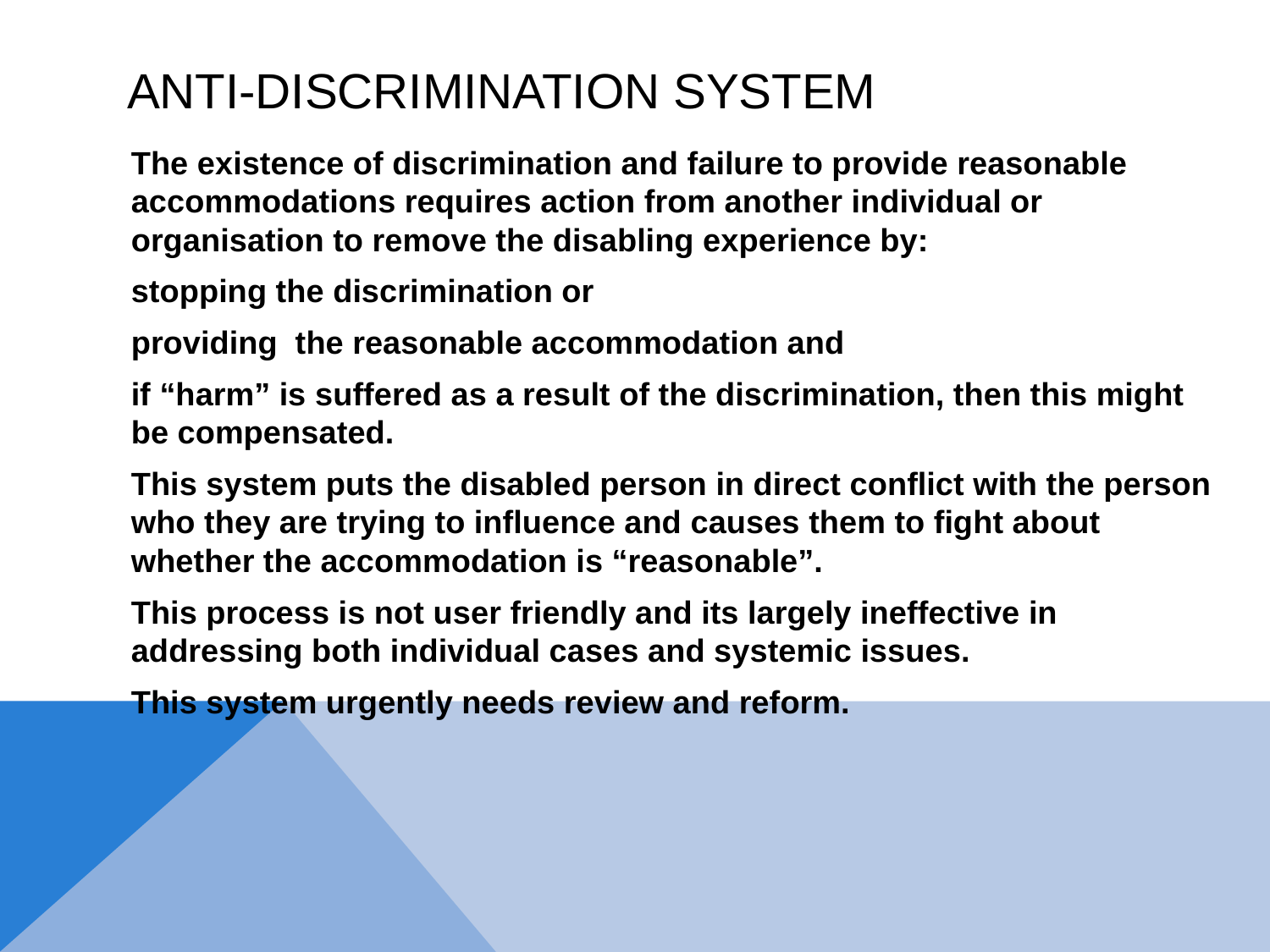

# ANTI-discrimination system

	The existence of discrimination and failure to provide reasonable accommodations requires action from another individual or organisation to remove the disabling experience by:
		stopping the discrimination or
		providing  the reasonable accommodation and
		if “harm” is suffered as a result of the discrimination, then this might 	be compensated.
	This system puts the disabled person in direct conflict with the person who they are trying to influence and causes them to fight about whether the accommodation is “reasonable”.
	This process is not user friendly and its largely ineffective in addressing both individual cases and systemic issues.
	This system urgently needs review and reform.